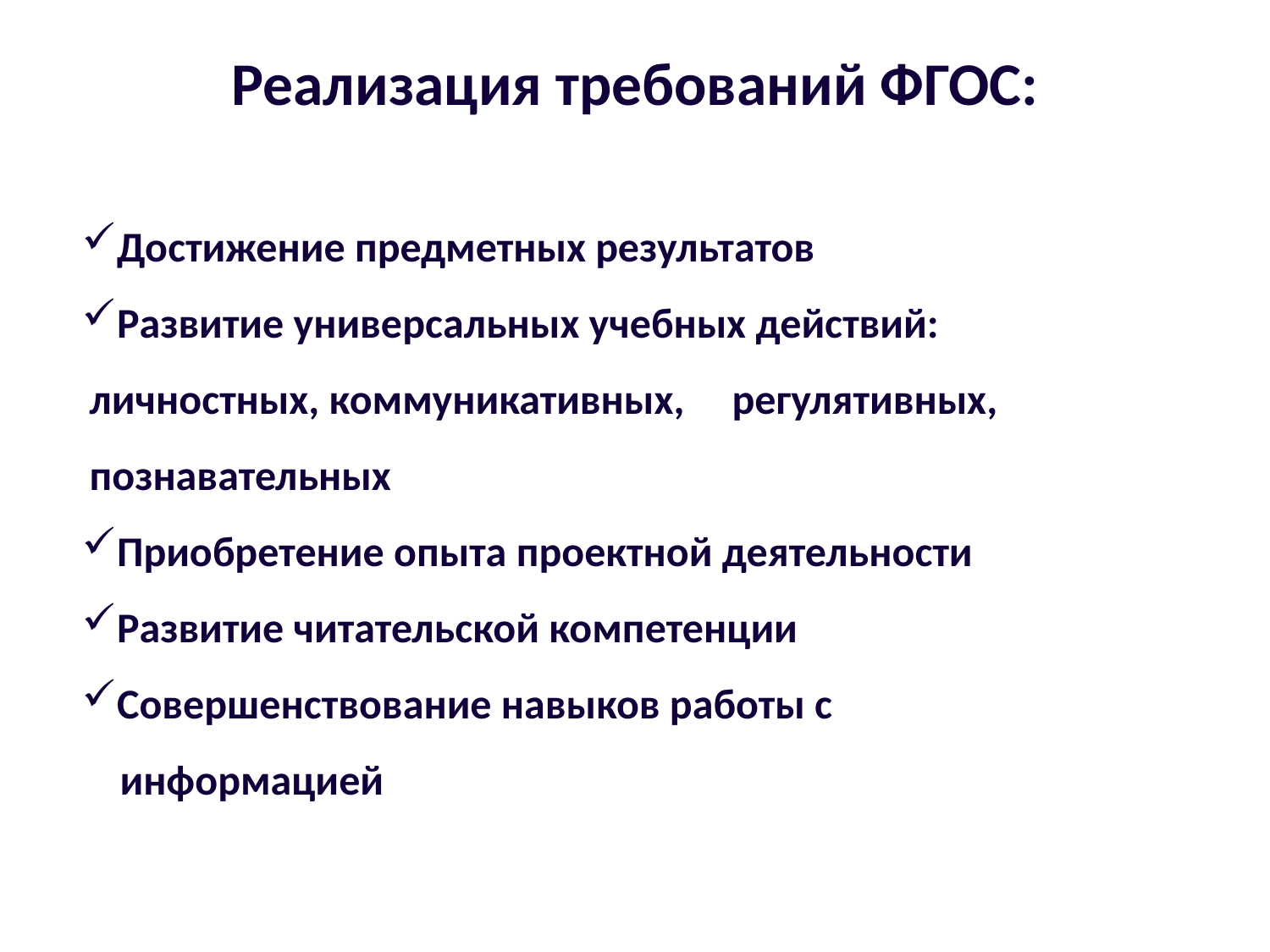

# Реализация требований ФГОС:
Достижение предметных результатов
Развитие универсальных учебных действий:  личностных, коммуникативных,     регулятивных,           познавательных
Приобретение опыта проектной деятельности
Развитие читательской компетенции
Совершенствование навыков работы с
    информацией